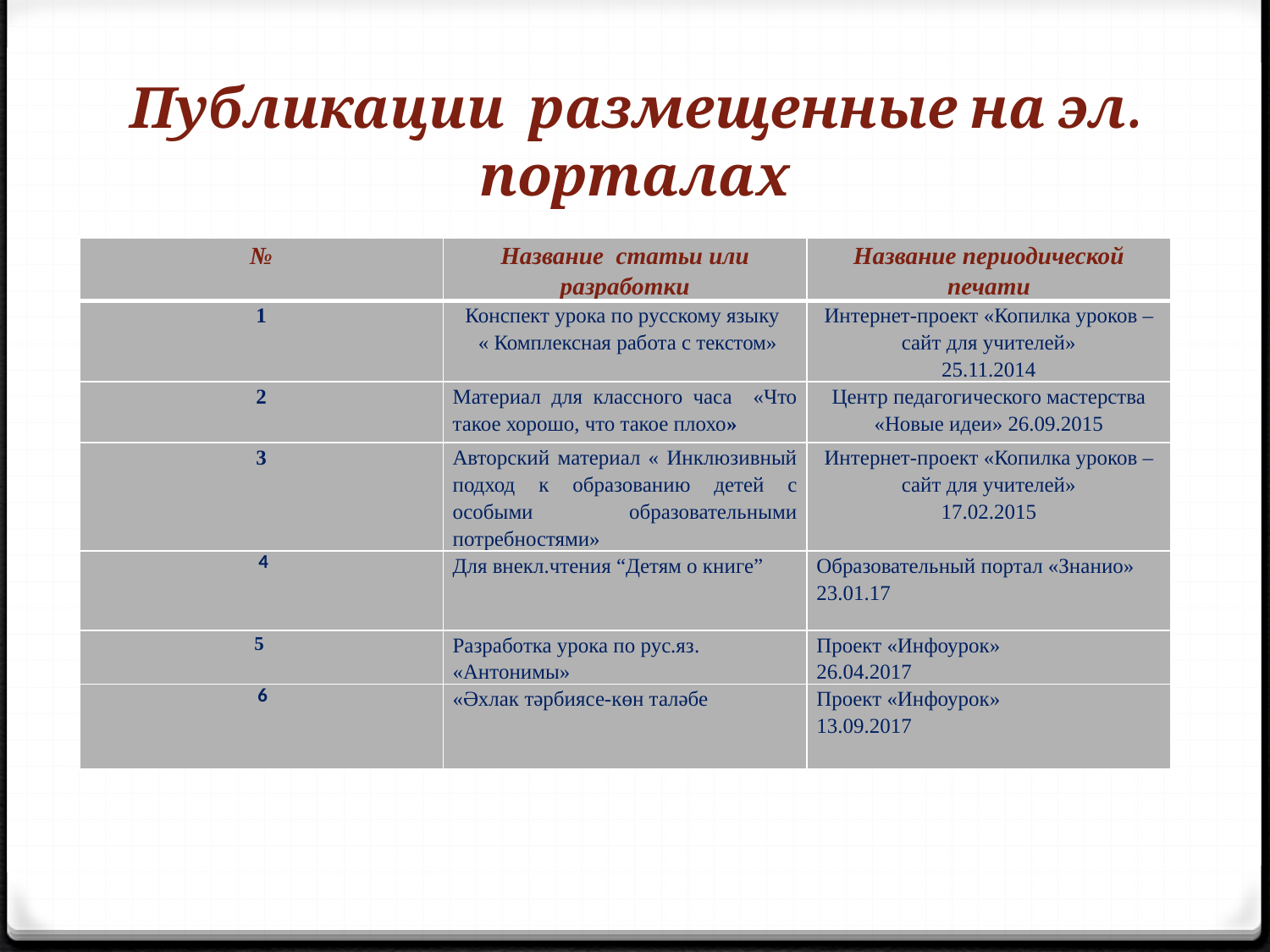

# Публикации  размещенные на эл. порталах
| № | Название статьи или разработки | Название периодической печати |
| --- | --- | --- |
| 1 | Конспект урока по русскому языку « Комплексная работа с текстом» | Интернет-проект «Копилка уроков – сайт для учителей» 25.11.2014 |
| 2 | Материал для классного часа «Что такое хорошо, что такое плохо» | Центр педагогического мастерства «Новые идеи» 26.09.2015 |
| 3 | Авторский материал « Инклюзивный подход к образованию детей с особыми образовательными потребностями» | Интернет-проект «Копилка уроков – сайт для учителей» 17.02.2015 |
| 4 | Для внекл.чтения “Детям о книге” | Образовательный портал «Знанио» 23.01.17 |
| 5 | Разработка урока по рус.яз. «Антонимы» | Проект «Инфоурок» 26.04.2017 |
| 6 | «Әхлак тәрбиясе-көн таләбе | Проект «Инфоурок» 13.09.2017 |